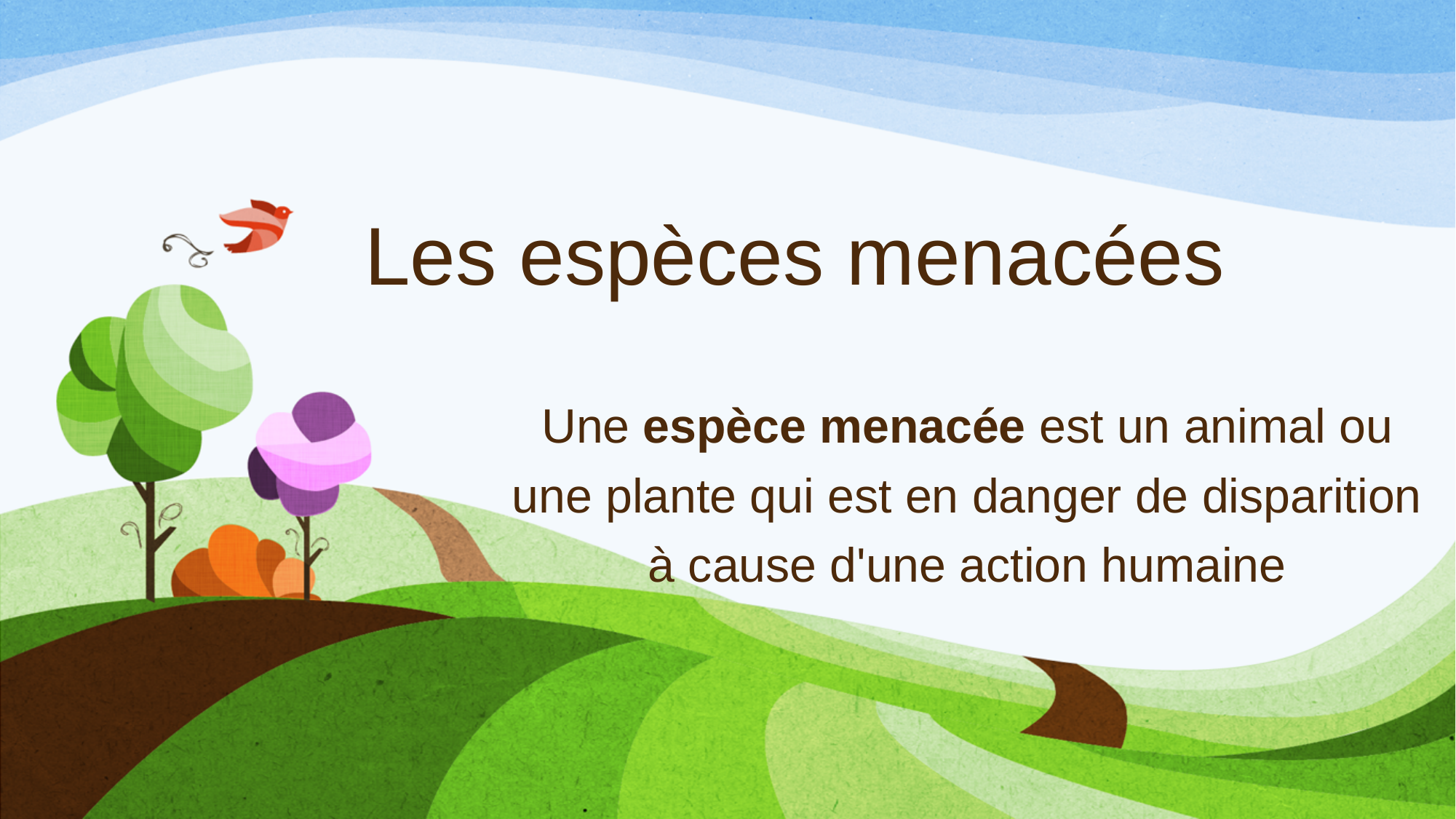

# Les espèces menacées
Une espèce menacée est un animal ou une plante qui est en danger de disparition à cause d'une action humaine